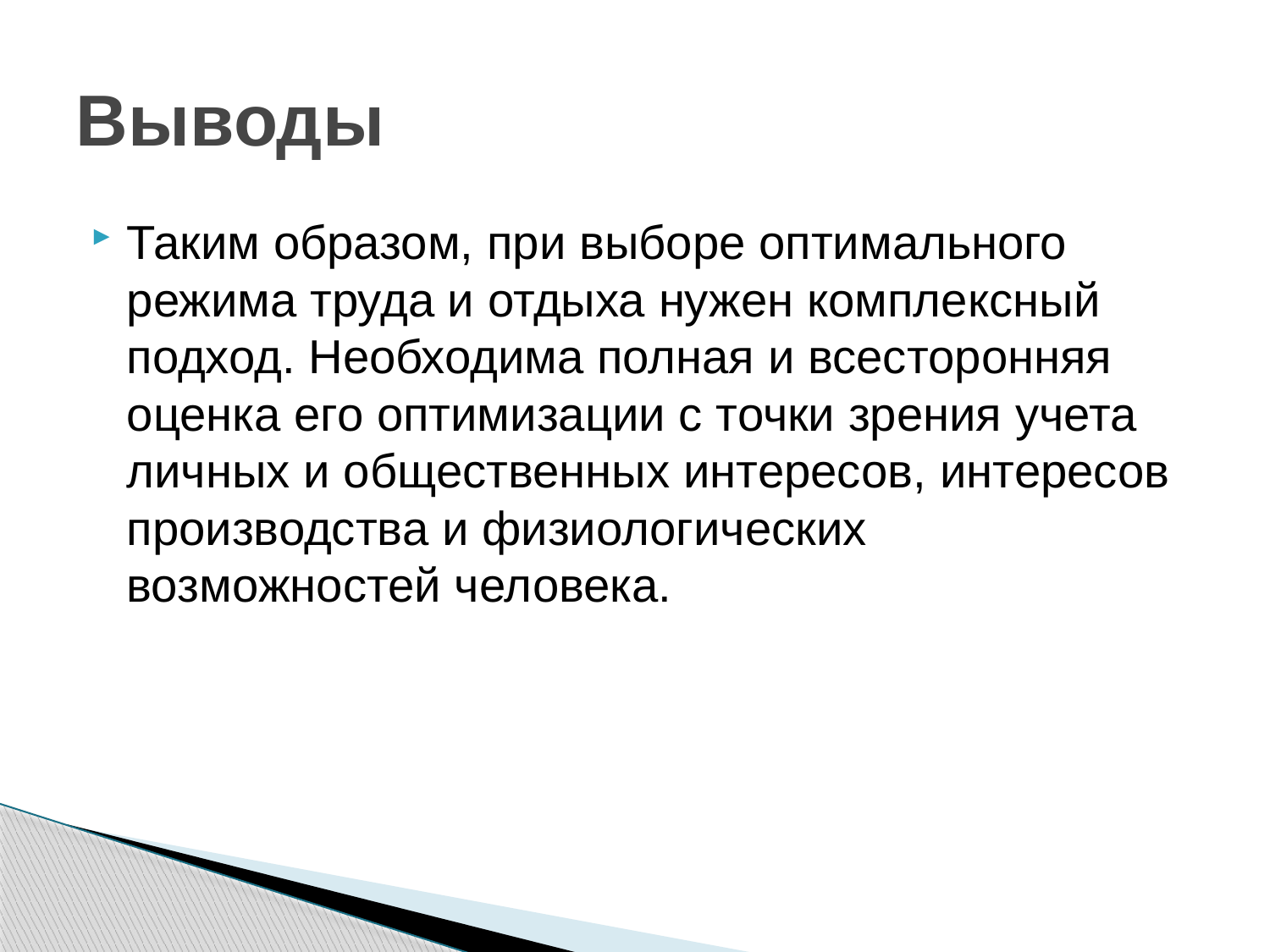

# Выводы
Таким образом, при выборе оптимального режима труда и отдыха нужен комплексный подход. Необходима полная и всесторонняя оценка его оптимизации с точки зрения учета личных и общественных интересов, интересов производства и физиологических возможностей человека.